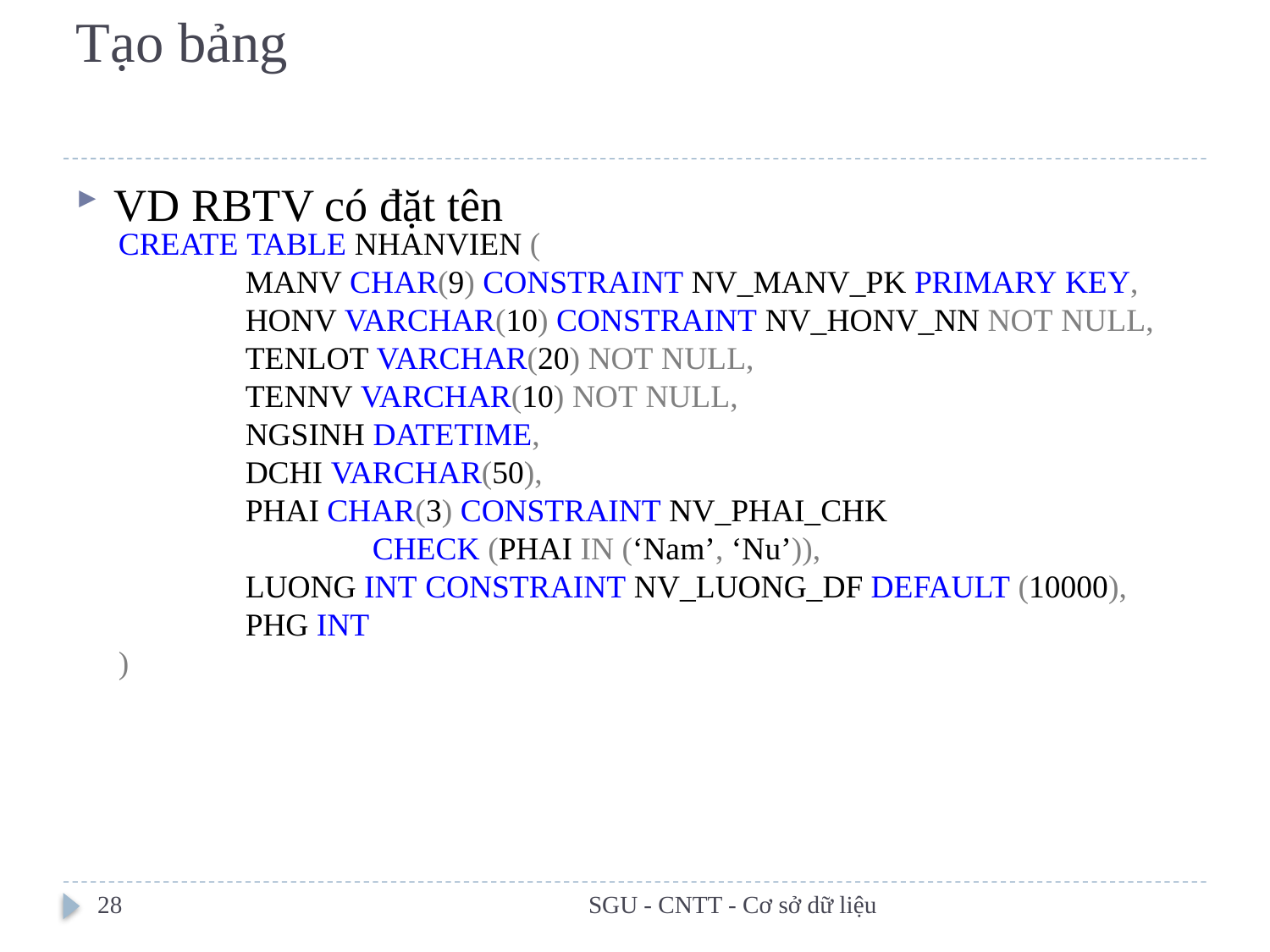

# Tạo bảng
VD RBTV có đặt tên
CREATE TABLE NHANVIEN (
	MANV CHAR(9) CONSTRAINT NV_MANV_PK PRIMARY KEY,
	HONV VARCHAR(10) CONSTRAINT NV_HONV_NN NOT NULL,
	TENLOT VARCHAR(20) NOT NULL,
	TENNV VARCHAR(10) NOT NULL,
	NGSINH DATETIME,
	DCHI VARCHAR(50),
	PHAI CHAR(3) CONSTRAINT NV_PHAI_CHK
		CHECK (PHAI IN (‘Nam’, ‘Nu’)),
	LUONG INT CONSTRAINT NV_LUONG_DF DEFAULT (10000),
	PHG INT
)
28
SGU - CNTT - Cơ sở dữ liệu